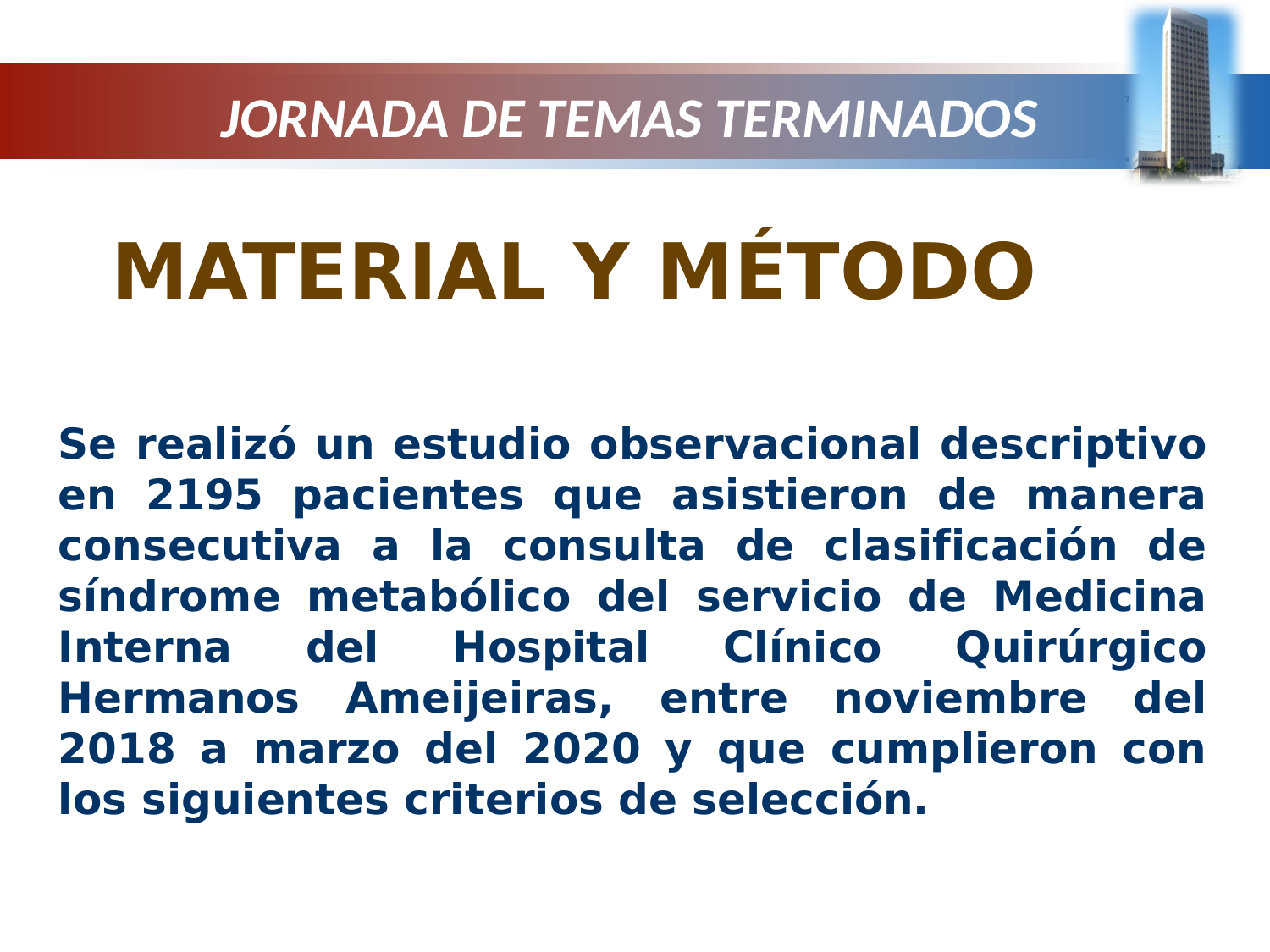

# JORNADA DE TEMAS TERMINADOS
MATERIAL Y MÉTODO
Se realizó un estudio observacional descriptivo en 2195 pacientes que asistieron de manera consecutiva a la consulta de clasificación de síndrome metabólico del servicio de Medicina Interna del Hospital Clínico Quirúrgico Hermanos Ameijeiras, entre noviembre del 2018 a marzo del 2020 y que cumplieron con los siguientes criterios de selección.